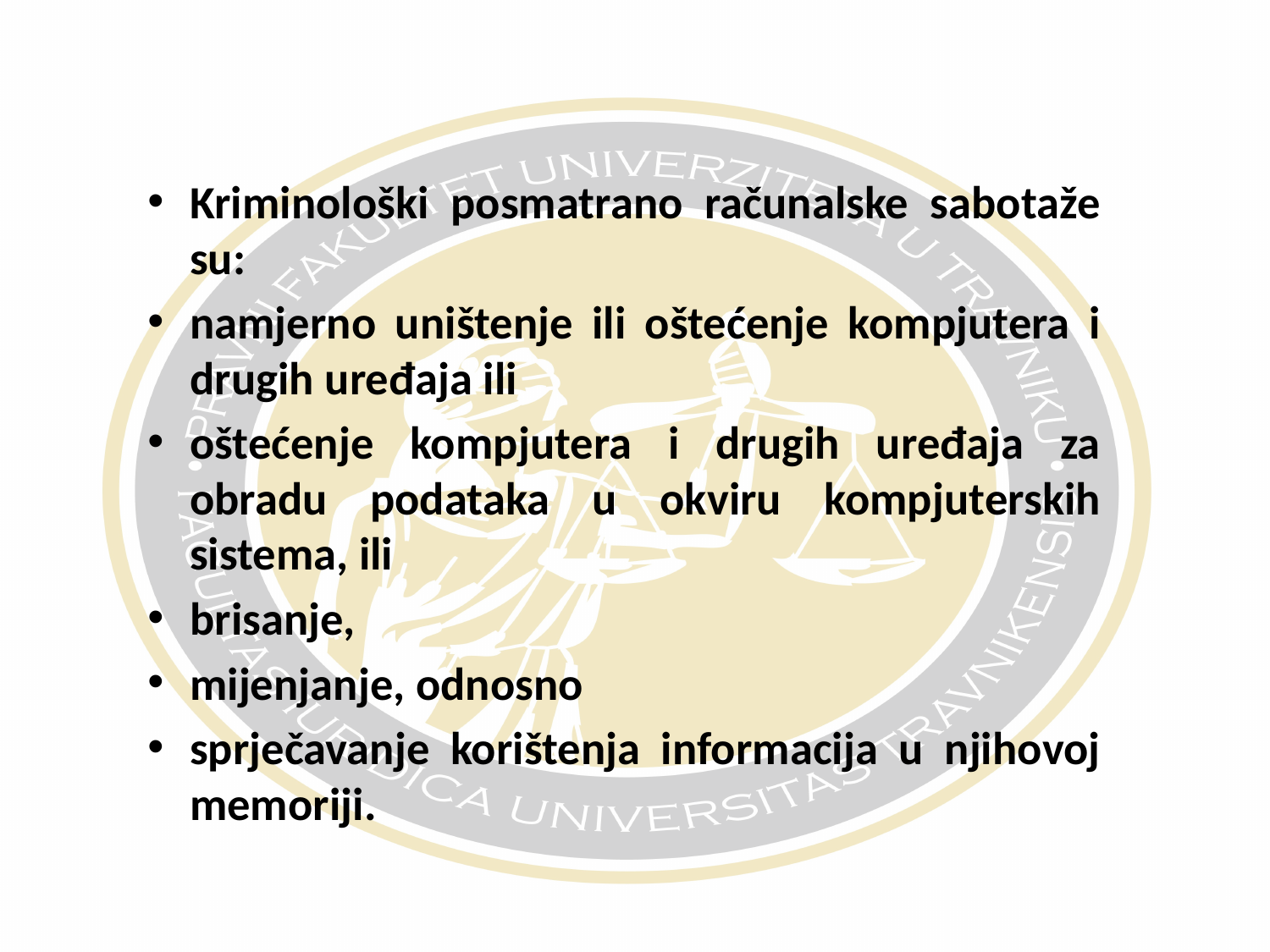

#
Kriminološki posmatrano računalske sabotaže su:
namjerno uništenje ili oštećenje kompjutera i drugih uređaja ili
oštećenje kompjutera i drugih uređaja za obradu podataka u okviru kompjuterskih sistema, ili
brisanje,
mijenjanje, odnosno
sprječavanje korištenja informacija u njihovoj memoriji.